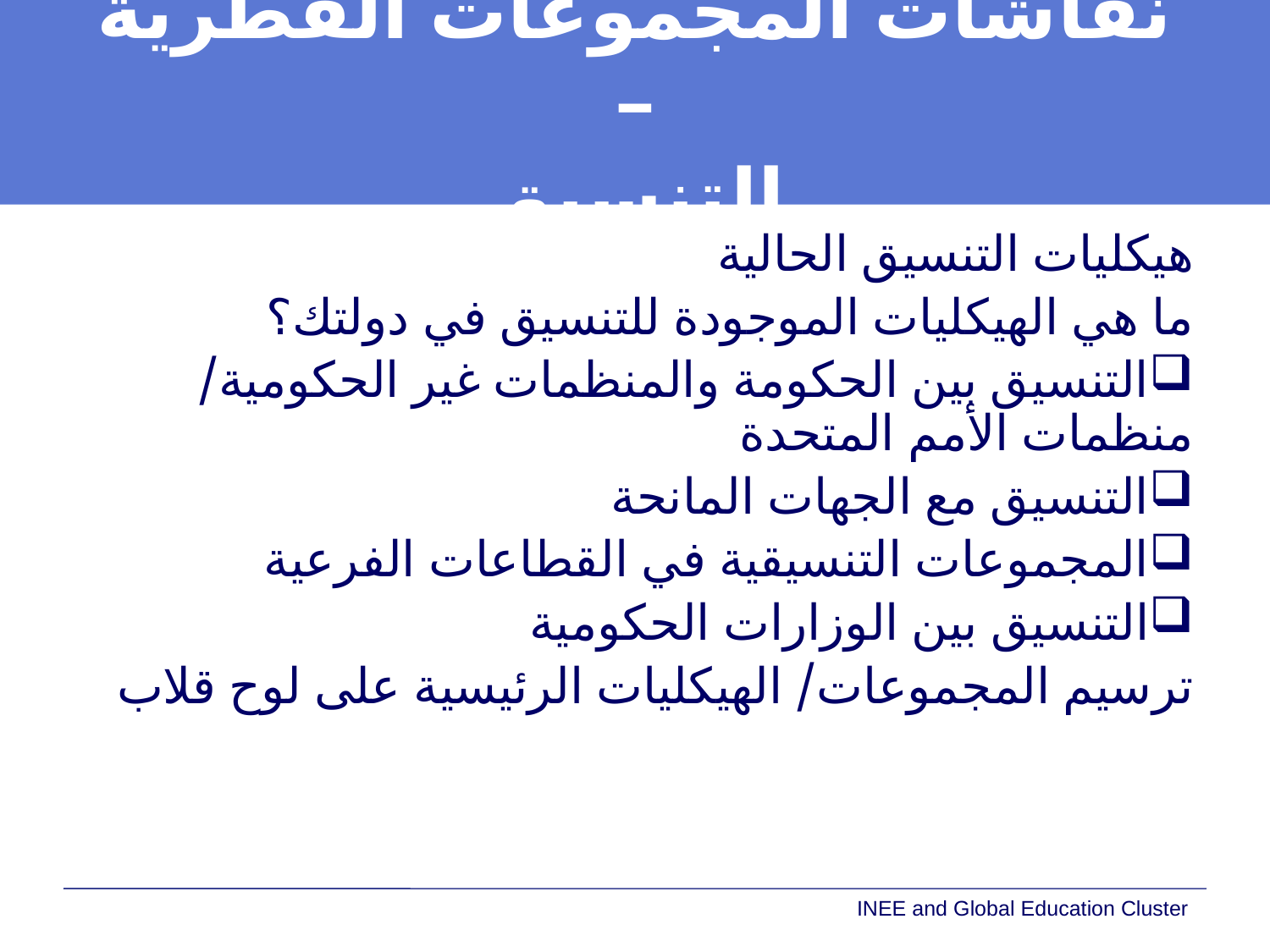

# نقاشات المجموعات القطرية – التنسيق
هيكليات التنسيق الحالية
ما هي الهيكليات الموجودة للتنسيق في دولتك؟
التنسيق بين الحكومة والمنظمات غير الحكومية/ منظمات الأمم المتحدة
التنسيق مع الجهات المانحة
المجموعات التنسيقية في القطاعات الفرعية
التنسيق بين الوزارات الحكومية
ترسيم المجموعات/ الهيكليات الرئيسية على لوح قلاب
INEE and Global Education Cluster